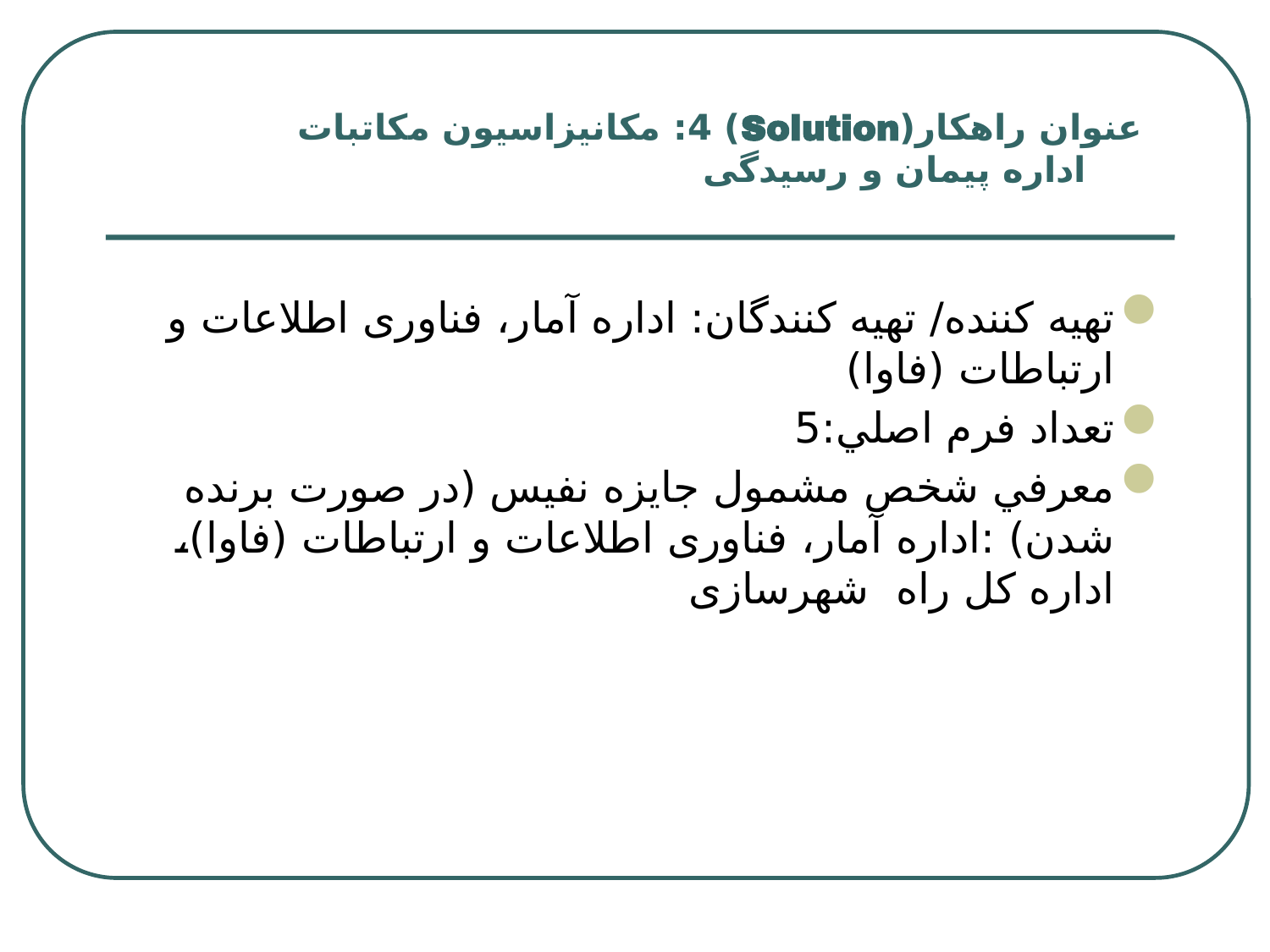

# عنوان راهكار(Solution) 4: مکانیزاسیون مکاتبات اداره پیمان و رسیدگی
تهيه كننده/ تهيه كنندگان: اداره آمار، فناوری اطلاعات و ارتباطات (فاوا)
تعداد فرم اصلي:5
معرفي شخص مشمول جايزه نفيس (در صورت برنده شدن) :اداره آمار، فناوری اطلاعات و ارتباطات (فاوا)، اداره کل راه  شهرسازی